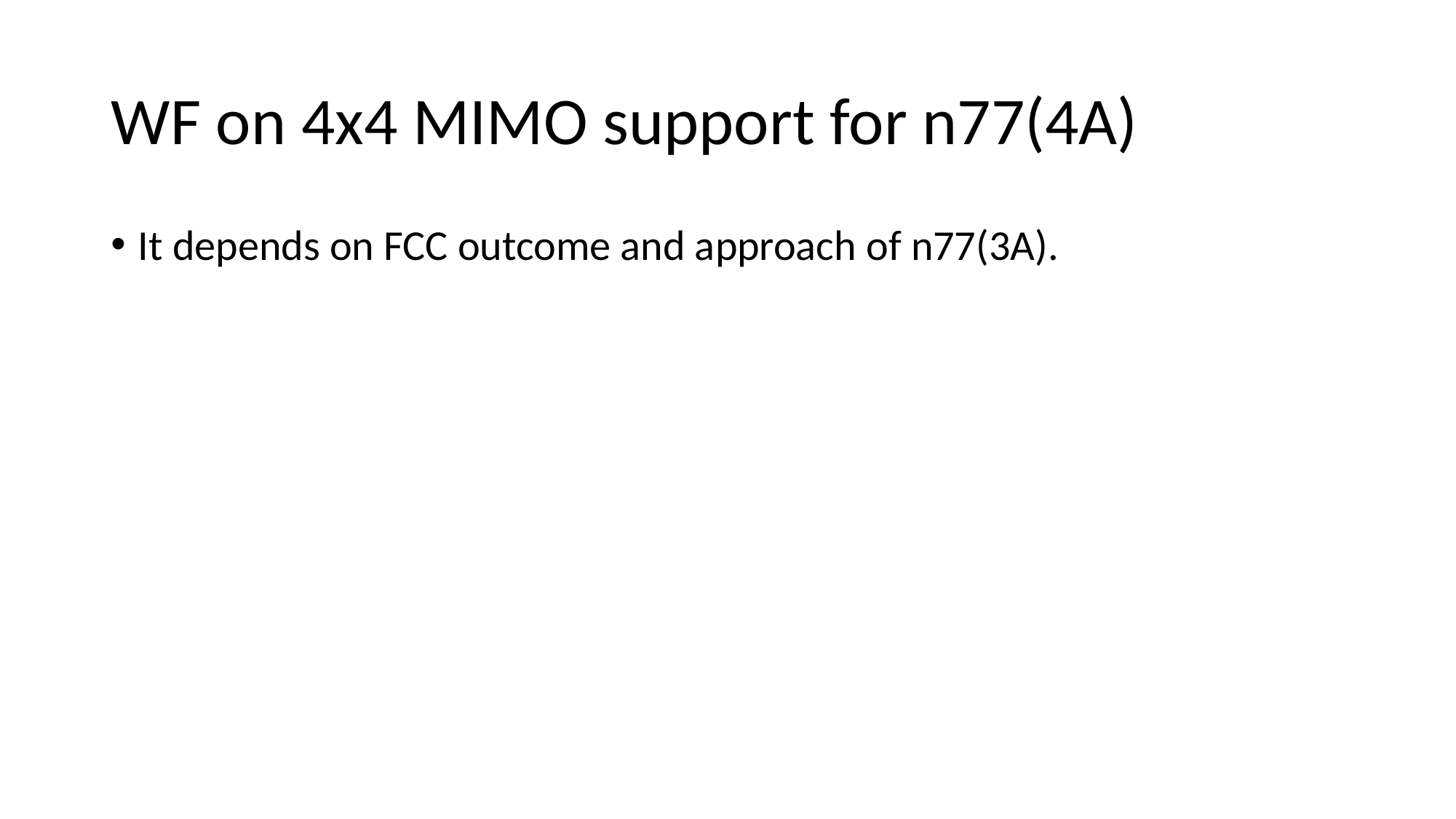

# WF on 4x4 MIMO support for n77(4A)
It depends on FCC outcome and approach of n77(3A).